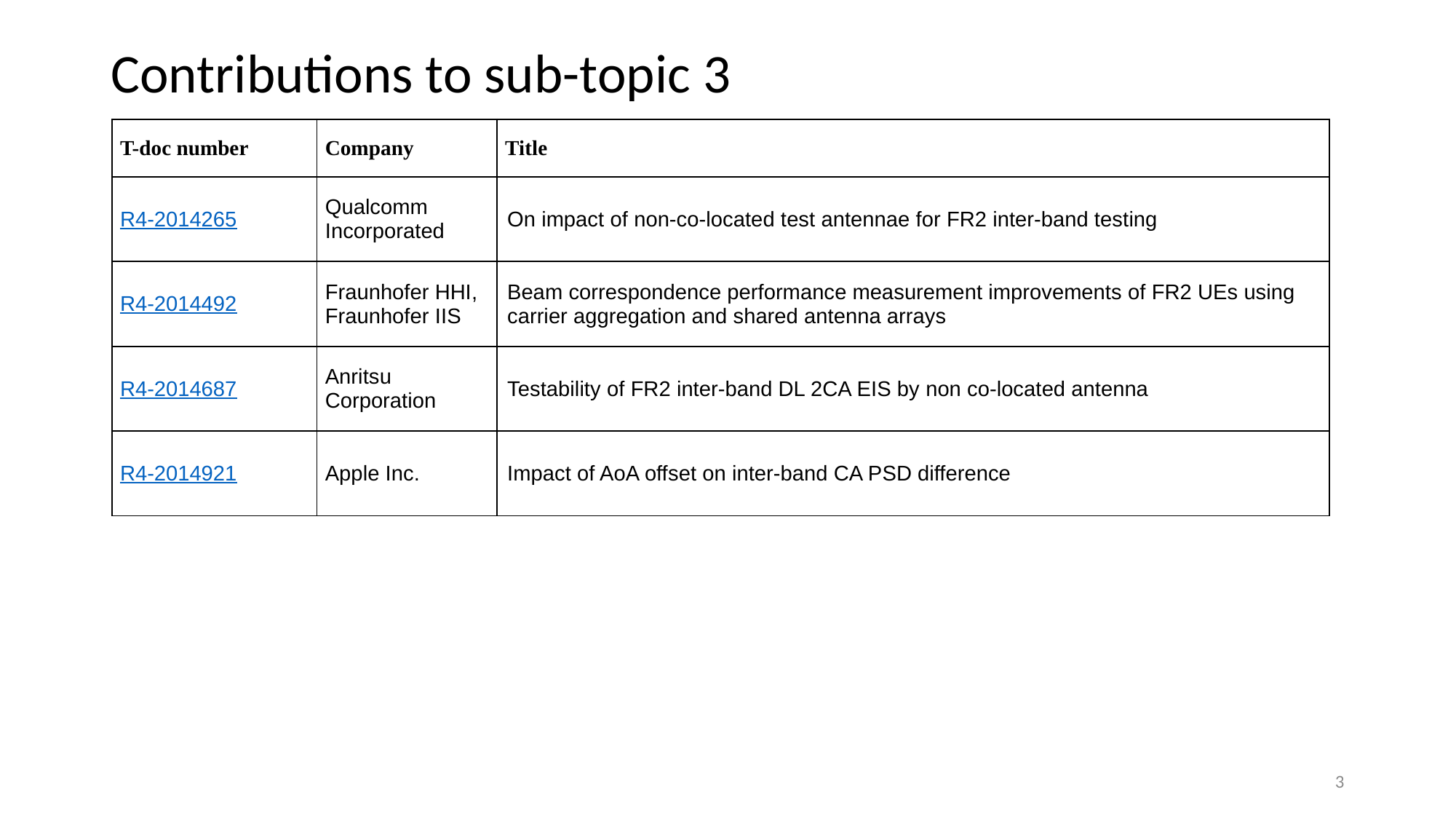

# Contributions to sub-topic 3
| T-doc number | Company | Title |
| --- | --- | --- |
| R4-2014265 | Qualcomm Incorporated | On impact of non-co-located test antennae for FR2 inter-band testing |
| R4-2014492 | Fraunhofer HHI, Fraunhofer IIS | Beam correspondence performance measurement improvements of FR2 UEs using carrier aggregation and shared antenna arrays |
| R4-2014687 | Anritsu Corporation | Testability of FR2 inter-band DL 2CA EIS by non co-located antenna |
| R4-2014921 | Apple Inc. | Impact of AoA offset on inter-band CA PSD difference |
3